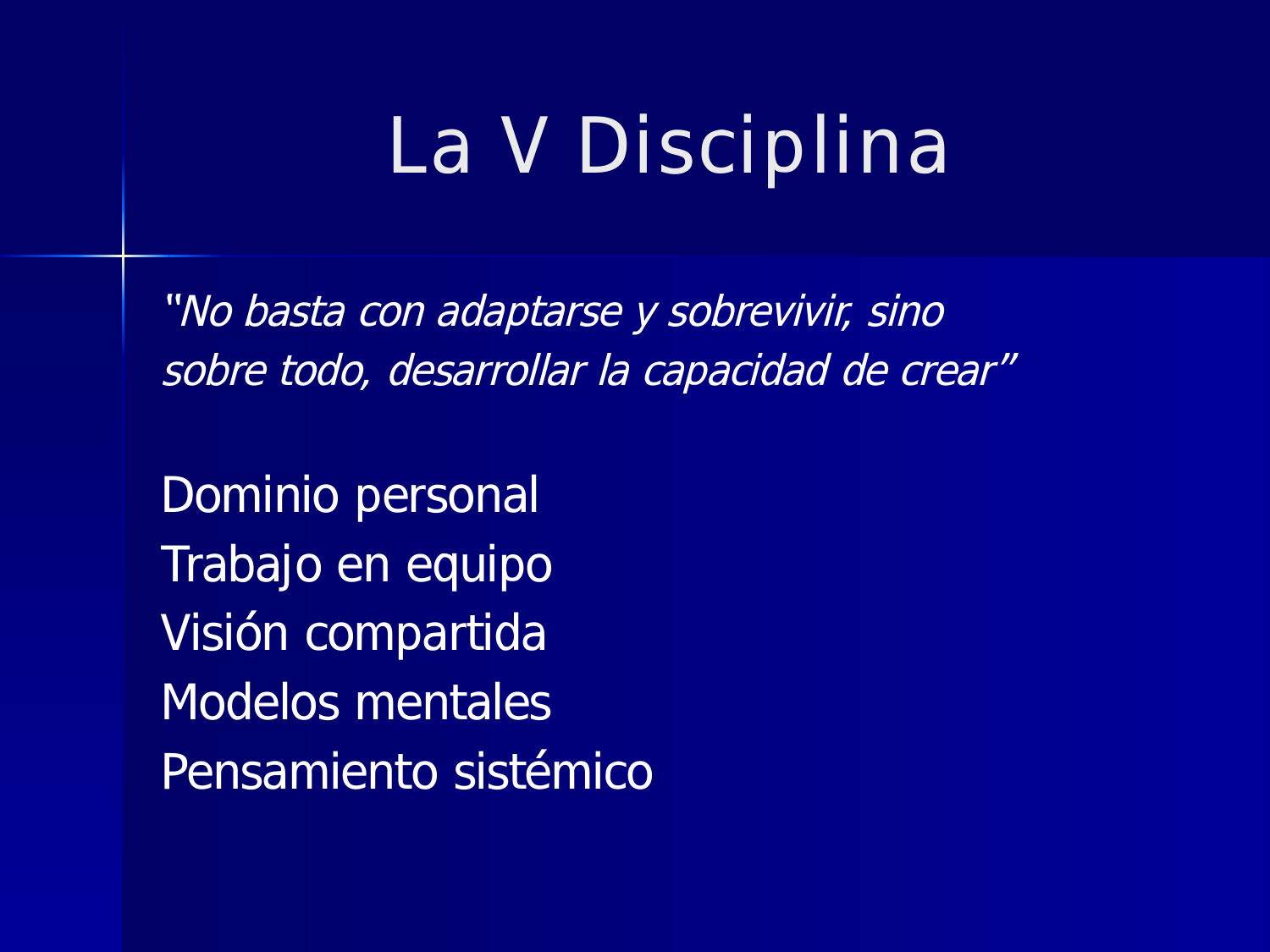

# La V Disciplina
“No basta con adaptarse y sobrevivir, sino
sobre todo, desarrollar la capacidad de crear”

Dominio personal
Trabajo en equipo
Visión compartida
Modelos mentales
Pensamiento sistémico